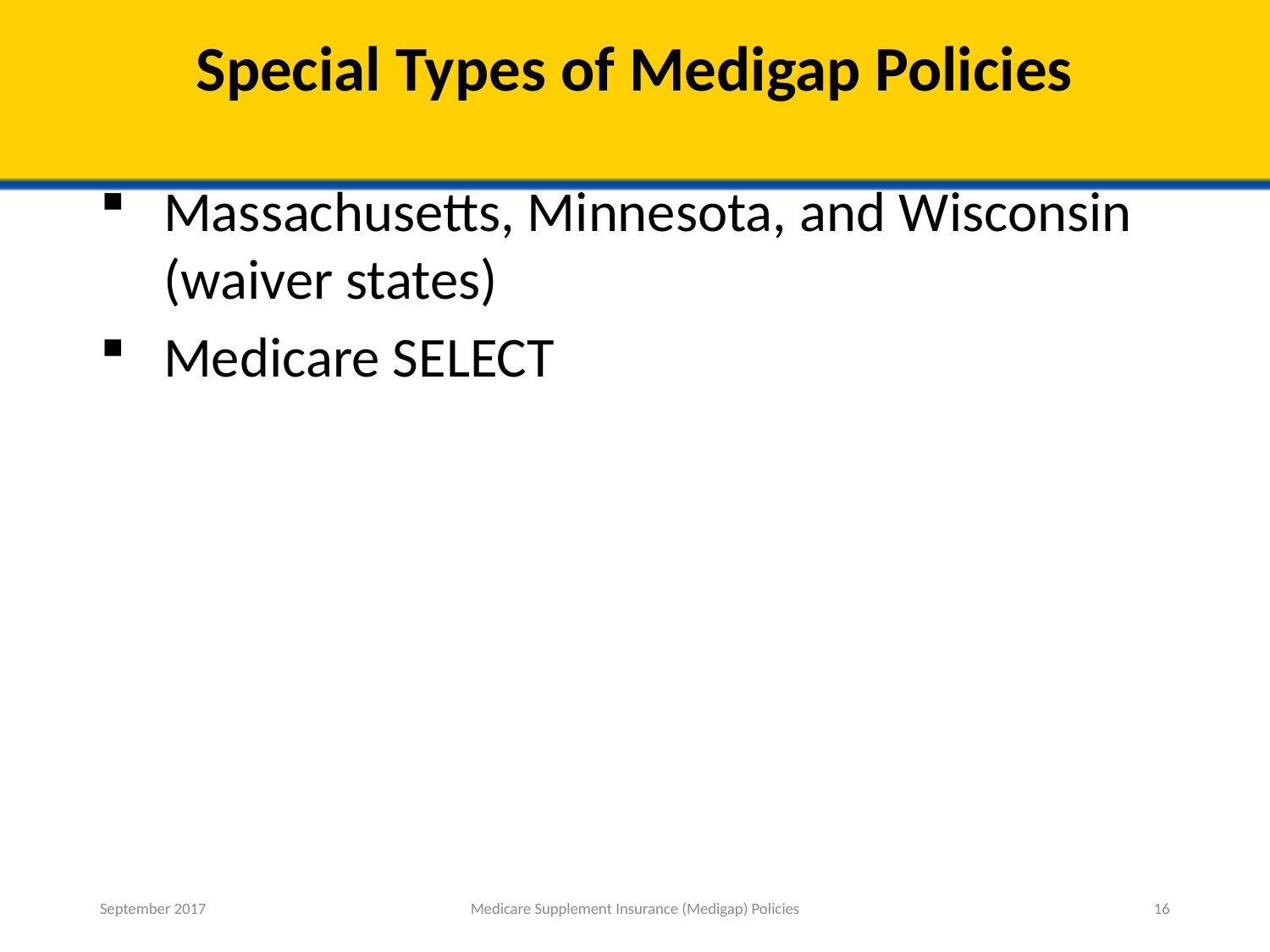

# Special Types of Medigap Policies
Massachusetts, Minnesota, and Wisconsin (waiver states)
Medicare SELECT
September 2017
Medicare Supplement Insurance (Medigap) Policies
16